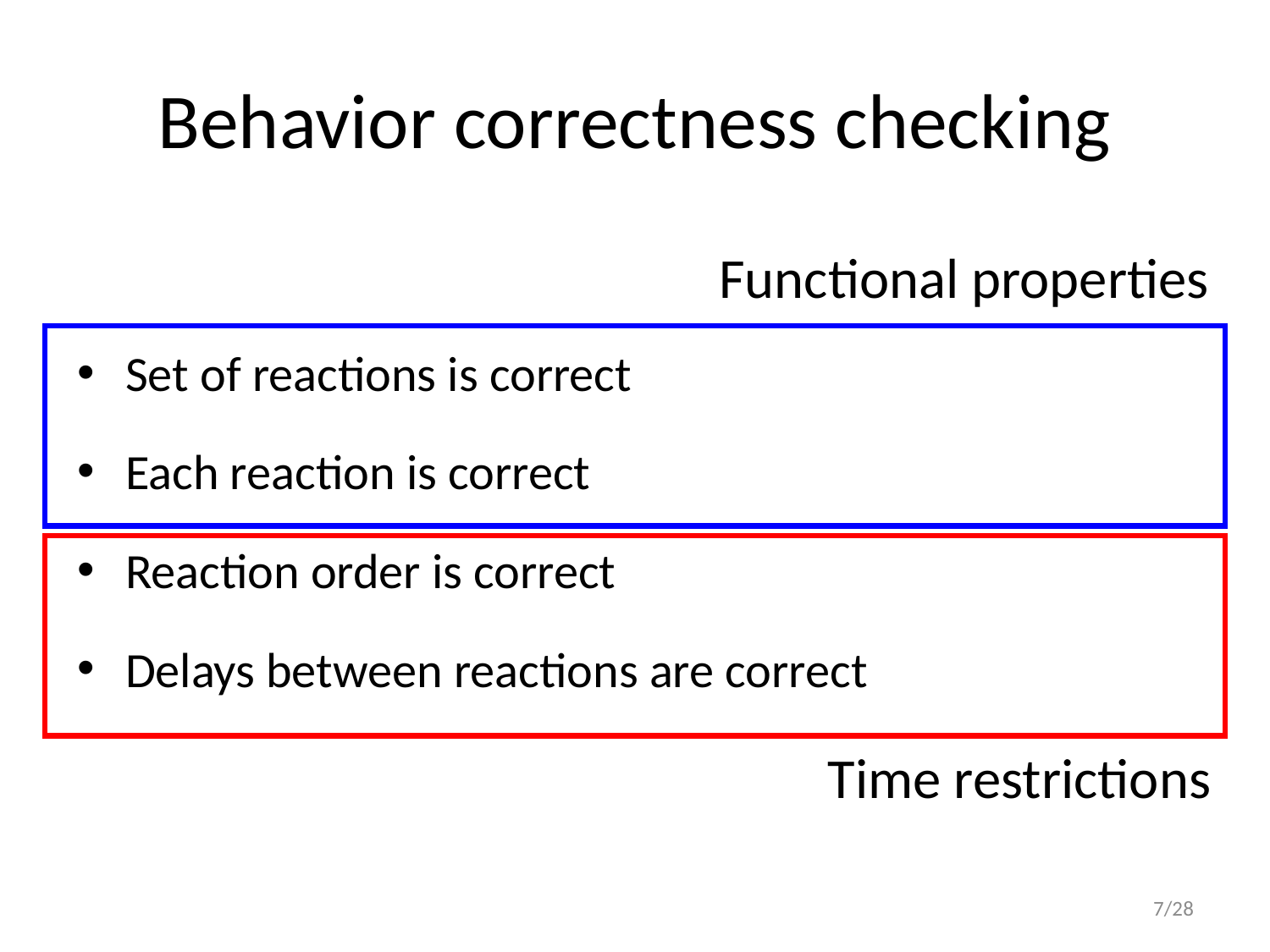

# Behavior correctness checking
Functional properties

Set of reactions is correct

Each reaction is correct

Reaction order is correct

Delays between reactions are correct

Time restrictions
7/28